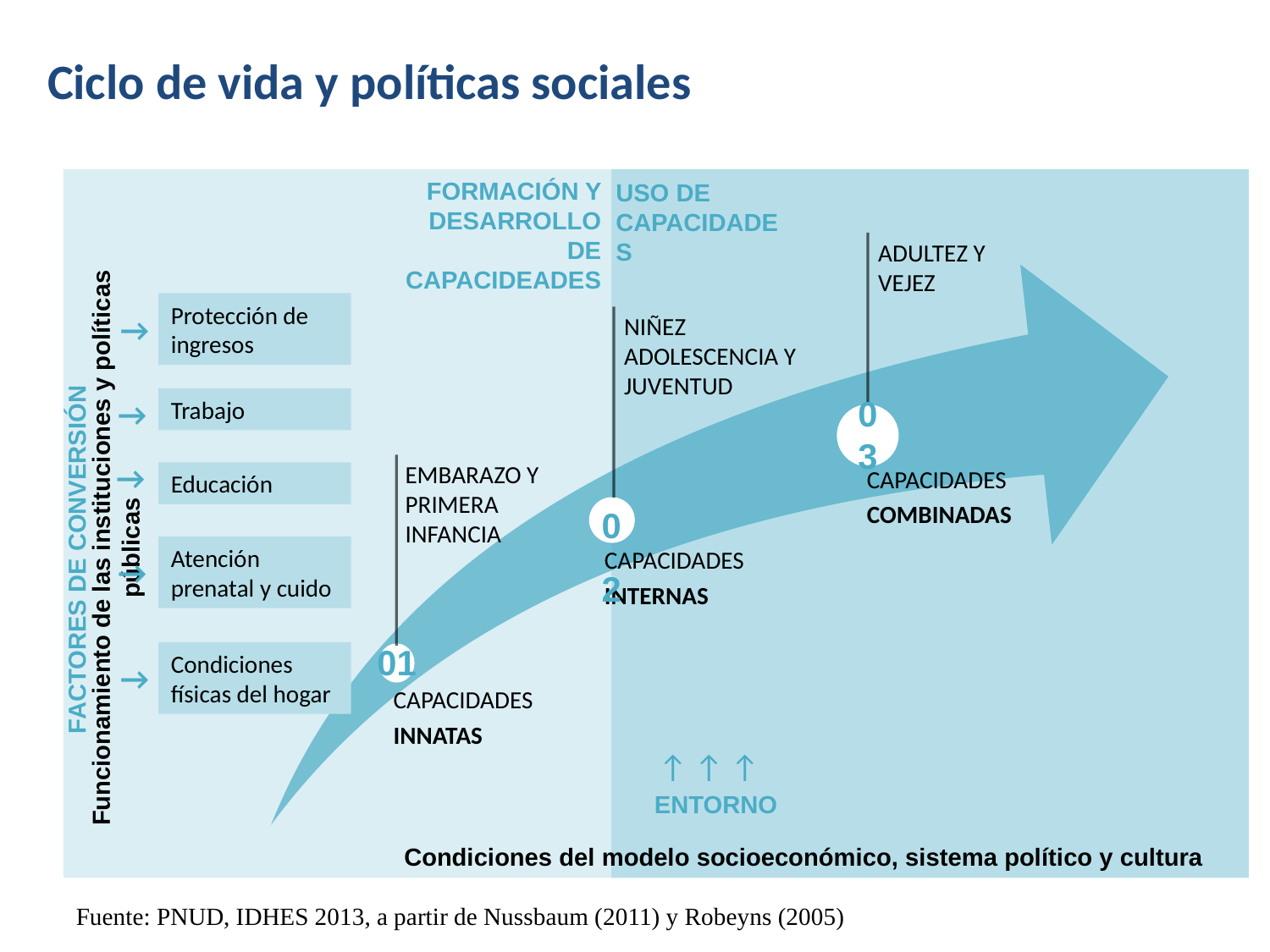

Ciclo de vida y políticas sociales

FORMACIÓN Y DESARROLLO DE CAPACIDEADES

USO DE CAPACIDADES
Protección de ingresos
→
→
Trabajo
→
Educación
Atención prenatal y cuido
FACTORES DE CONVERSIÓN
→
Condiciones físicas del hogar
→
Funcionamiento de las instituciones y políticas públicas
ADULTEZ Y VEJEZ

CAPACIDADES
INNATAS
CAPACIDADES
INTERNAS
CAPACIDADES
COMBINADAS
NIÑEZ ADOLESCENCIA Y JUVENTUD

03
EMBARAZO Y PRIMERA INFANCIA

02
01
↑ ↑ ↑
ENTORNO
Condiciones del modelo socioeconómico, sistema político y cultura
Fuente: PNUD, IDHES 2013, a partir de Nussbaum (2011) y Robeyns (2005)